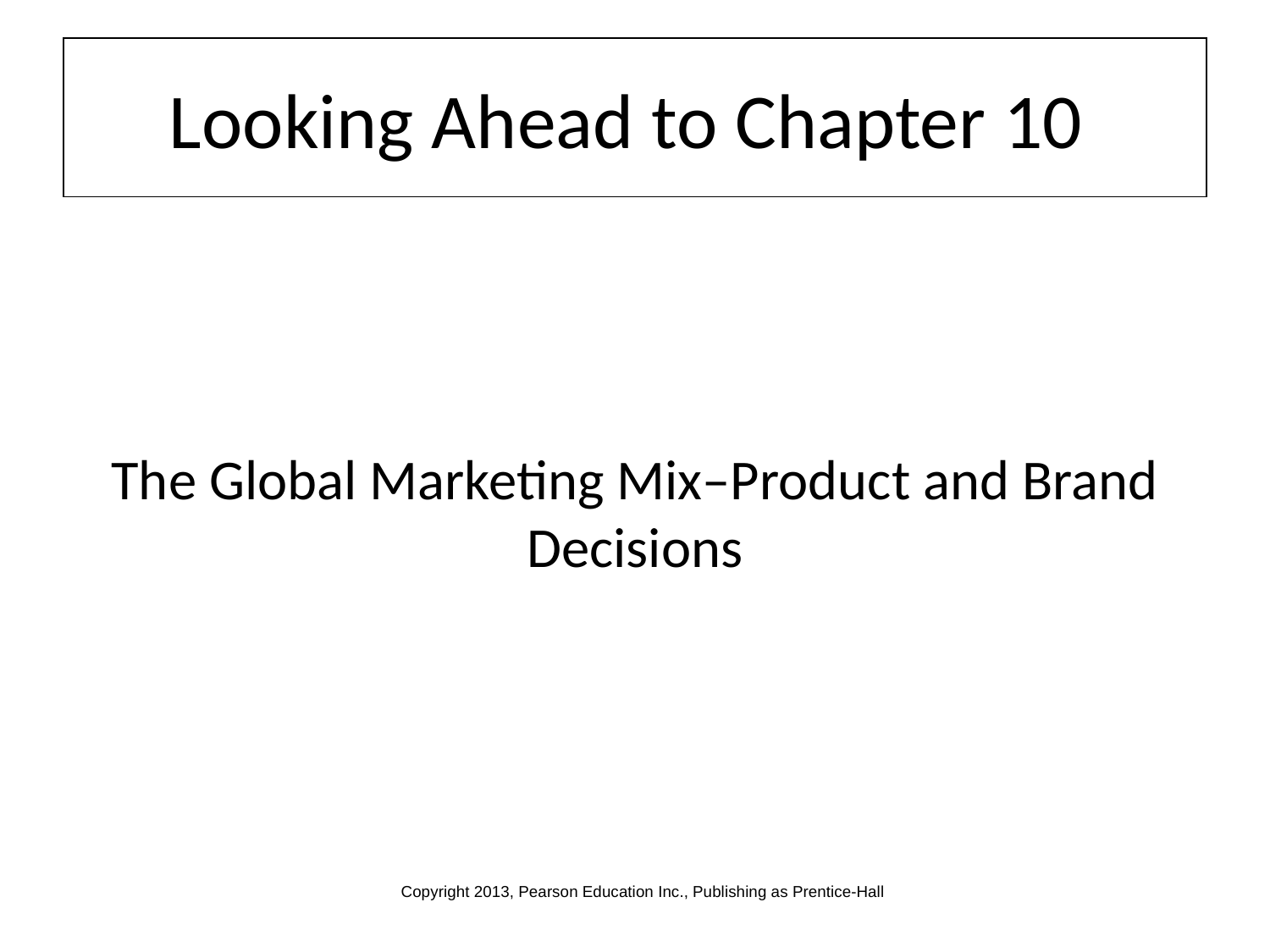

# Looking Ahead to Chapter 10
The Global Marketing Mix–Product and Brand Decisions

Copyright 2013, Pearson Education Inc., Publishing as Prentice-Hall